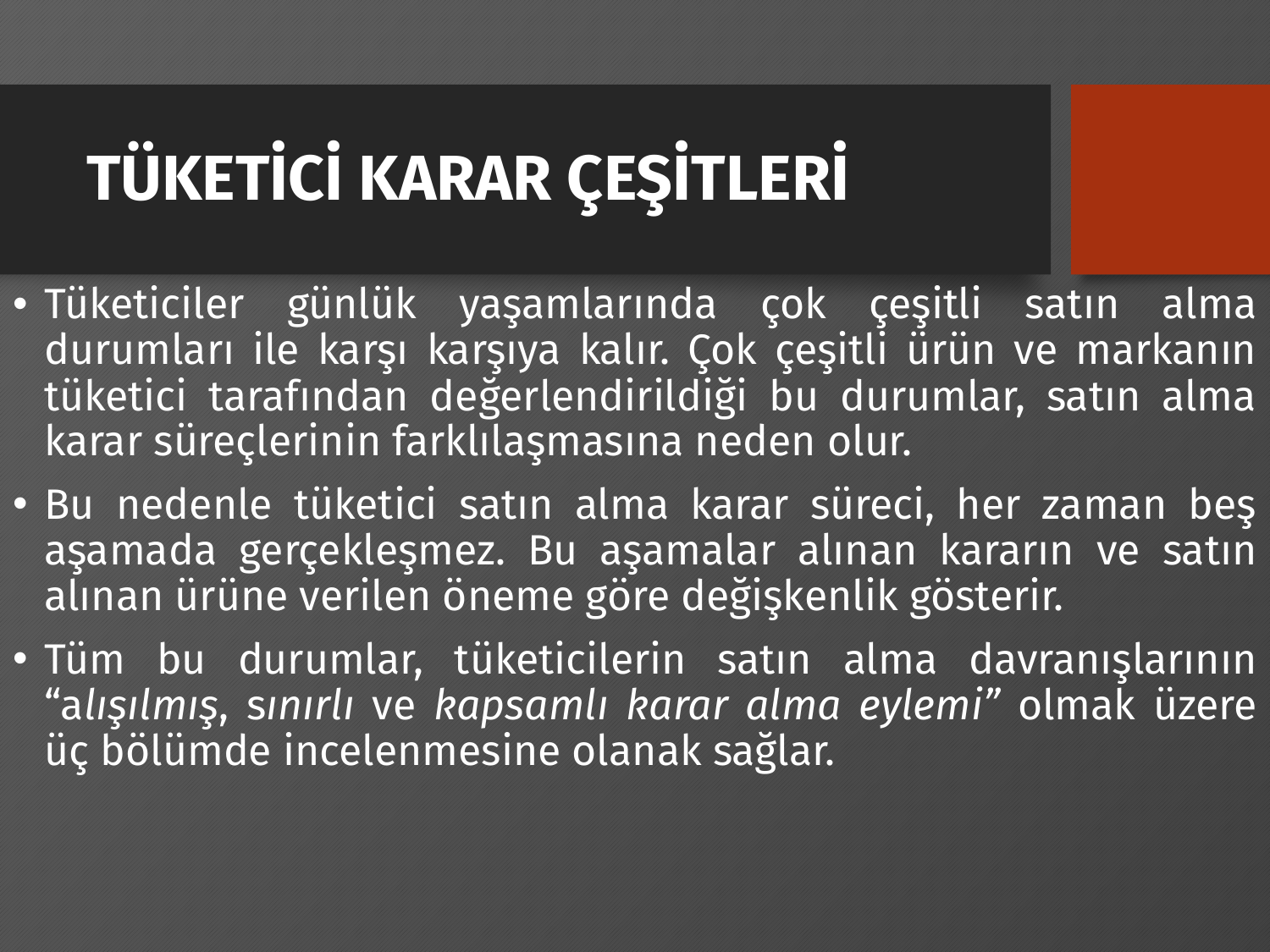

# TÜKETİCİ KARAR ÇEŞİTLERİ
Tüketiciler günlük yaşamlarında çok çeşitli satın alma durumları ile karşı karşıya kalır. Çok çeşitli ürün ve markanın tüketici tarafından değerlendirildiği bu durumlar, satın alma karar süreçlerinin farklılaşmasına neden olur.
Bu nedenle tüketici satın alma karar süreci, her zaman beş aşamada gerçekleşmez. Bu aşamalar alınan kararın ve satın alınan ürüne verilen öneme göre değişkenlik gösterir.
Tüm bu durumlar, tüketicilerin satın alma davranışlarının “alışılmış, sınırlı ve kapsamlı karar alma eylemi” olmak üzere üç bölümde incelenmesine olanak sağlar.